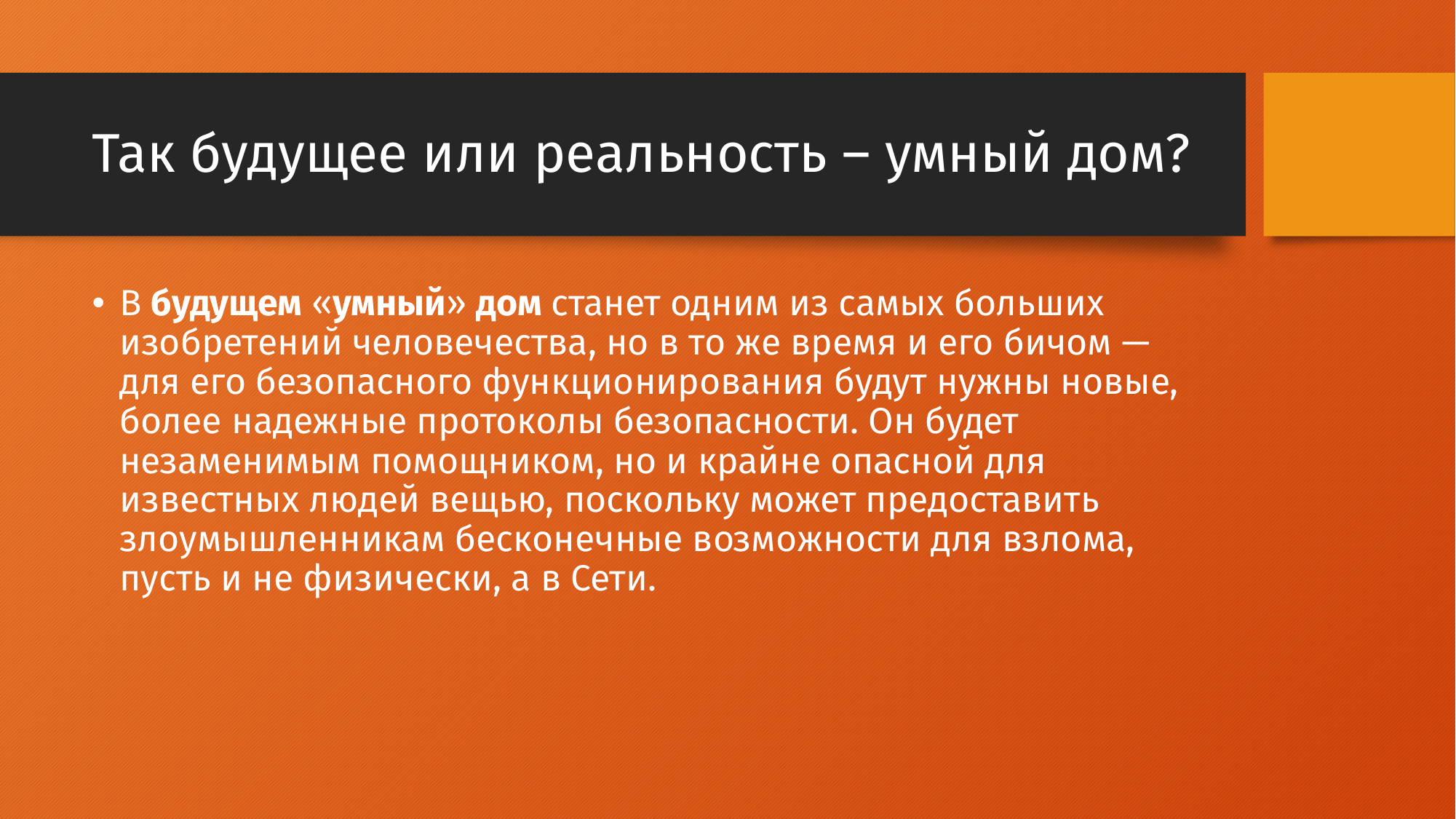

# Так будущее или реальность – умный дом?
В будущем «умный» дом станет одним из самых больших изобретений человечества, но в то же время и его бичом — для его безопасного функционирования будут нужны новые, более надежные протоколы безопасности. Он будет незаменимым помощником, но и крайне опасной для известных людей вещью, поскольку может предоставить злоумышленникам бесконечные возможности для взлома, пусть и не физически, а в Сети.